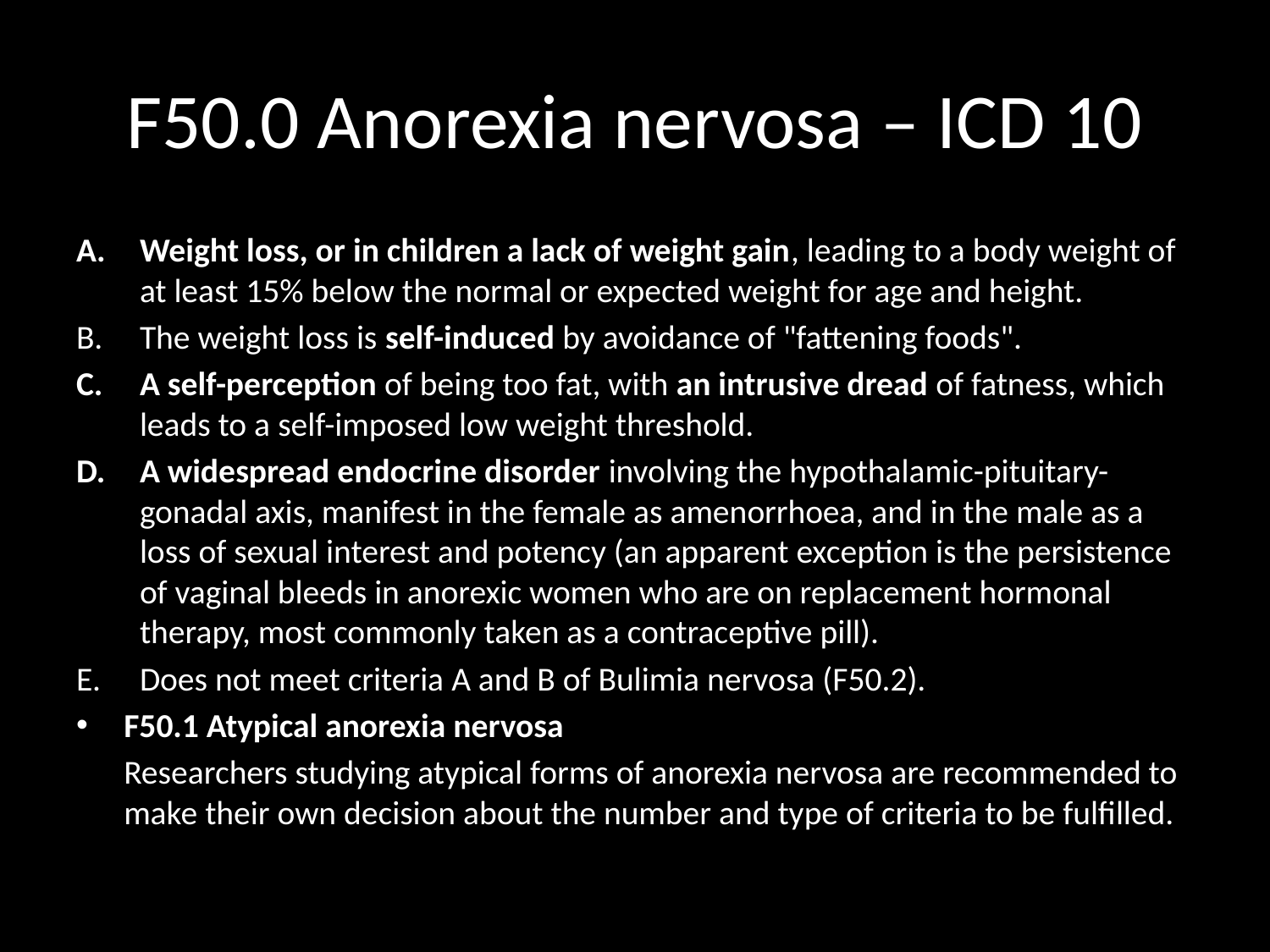

# F50.0 Anorexia nervosa – ICD 10
Weight loss, or in children a lack of weight gain, leading to a body weight of at least 15% below the normal or expected weight for age and height.
The weight loss is self-induced by avoidance of "fattening foods".
A self-perception of being too fat, with an intrusive dread of fatness, which leads to a self-imposed low weight threshold.
A widespread endocrine disorder involving the hypothalamic-pituitary-gonadal axis, manifest in the female as amenorrhoea, and in the male as a loss of sexual interest and potency (an apparent exception is the persistence of vaginal bleeds in anorexic women who are on replacement hormonal therapy, most commonly taken as a contraceptive pill).
Does not meet criteria A and B of Bulimia nervosa (F50.2).
F50.1 Atypical anorexia nervosa
	Researchers studying atypical forms of anorexia nervosa are recommended to make their own decision about the number and type of criteria to be fulfilled.